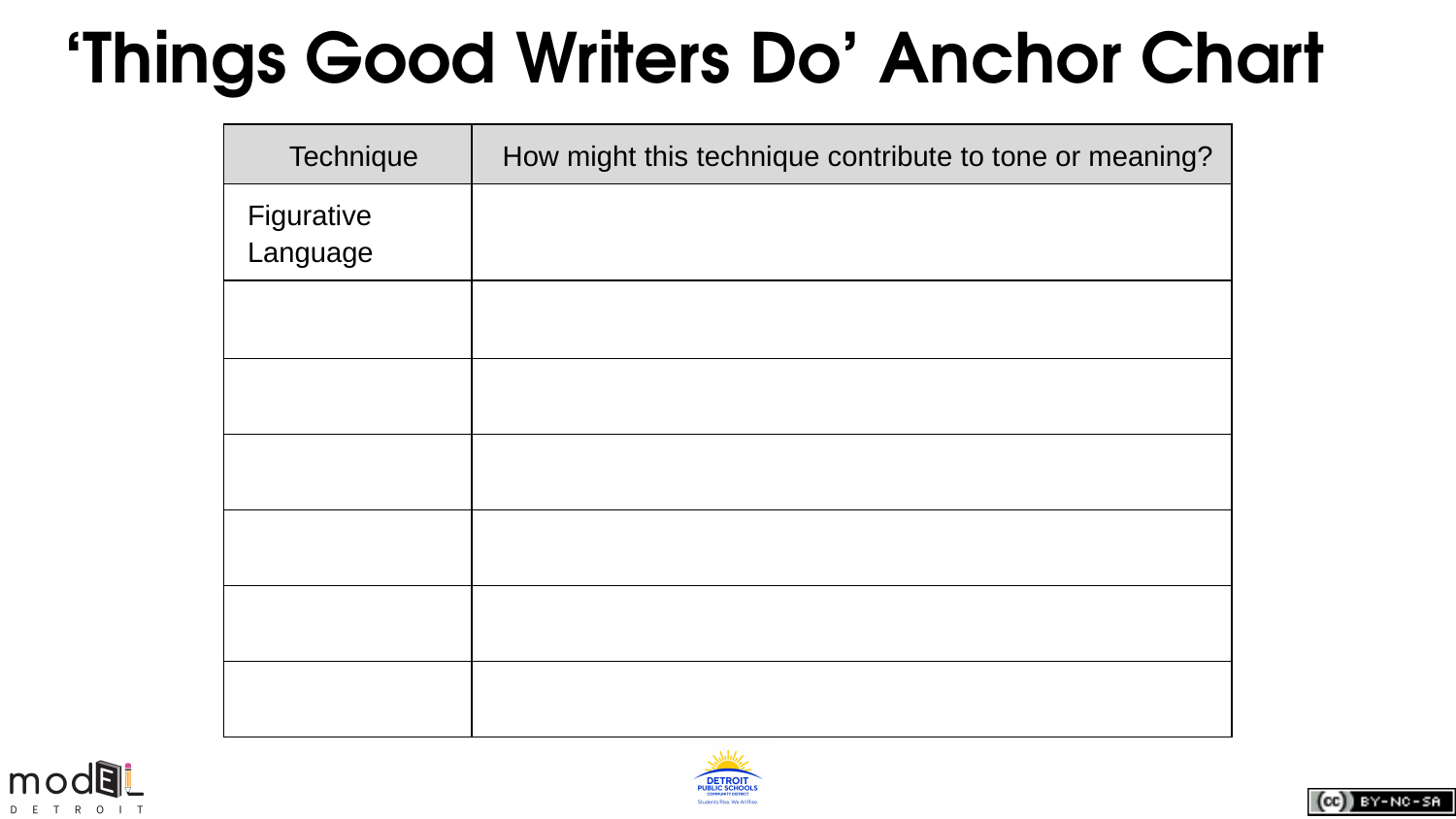

# ‘Things Good Writers Do’ Anchor Chart
| Technique | How might this technique contribute to tone or meaning? |
| --- | --- |
| Figurative Language |  |
|  |  |
|  |  |
|  |  |
|  |  |
|  |  |
|  |  |